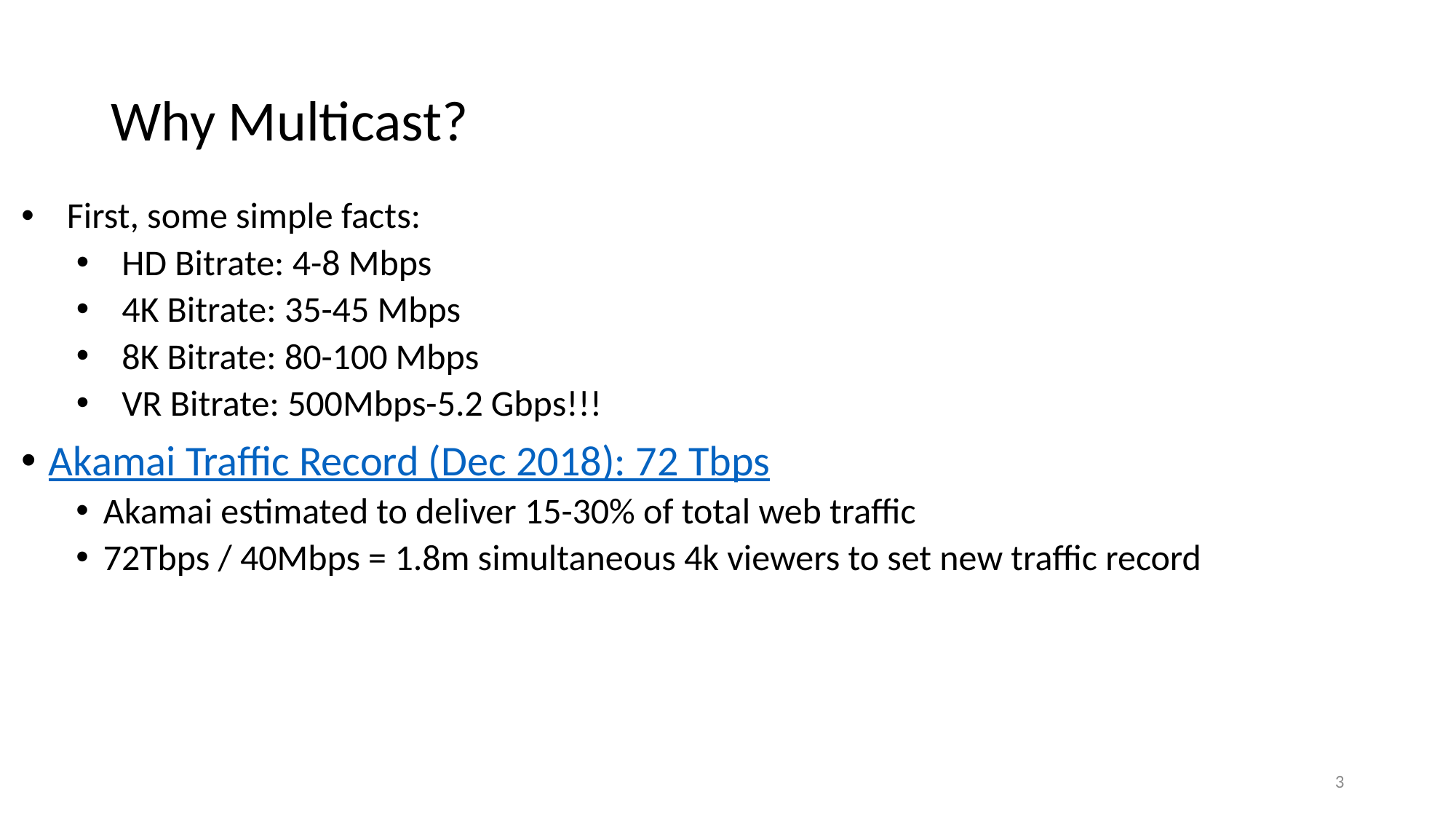

# Why Multicast?
First, some simple facts:
HD Bitrate: 4-8 Mbps
4K Bitrate: 35-45 Mbps
8K Bitrate: 80-100 Mbps
VR Bitrate: 500Mbps-5.2 Gbps!!!
Akamai Traffic Record (Dec 2018): 72 Tbps
Akamai estimated to deliver 15-30% of total web traffic
72Tbps / 40Mbps = 1.8m simultaneous 4k viewers to set new traffic record

3